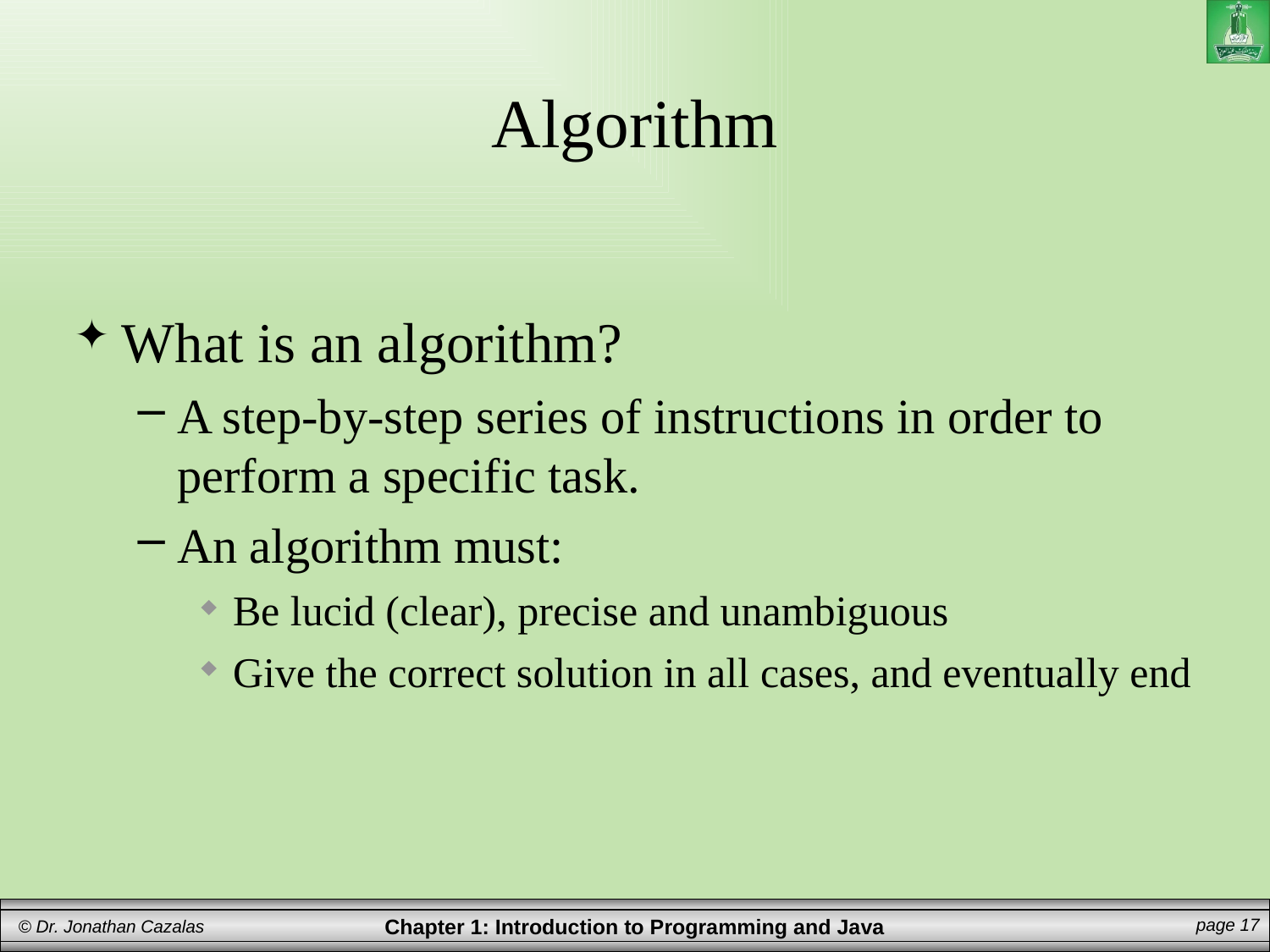

# Algorithm
What is an algorithm?
A step-by-step series of instructions in order to perform a specific task.
An algorithm must:
Be lucid (clear), precise and unambiguous
Give the correct solution in all cases, and eventually end